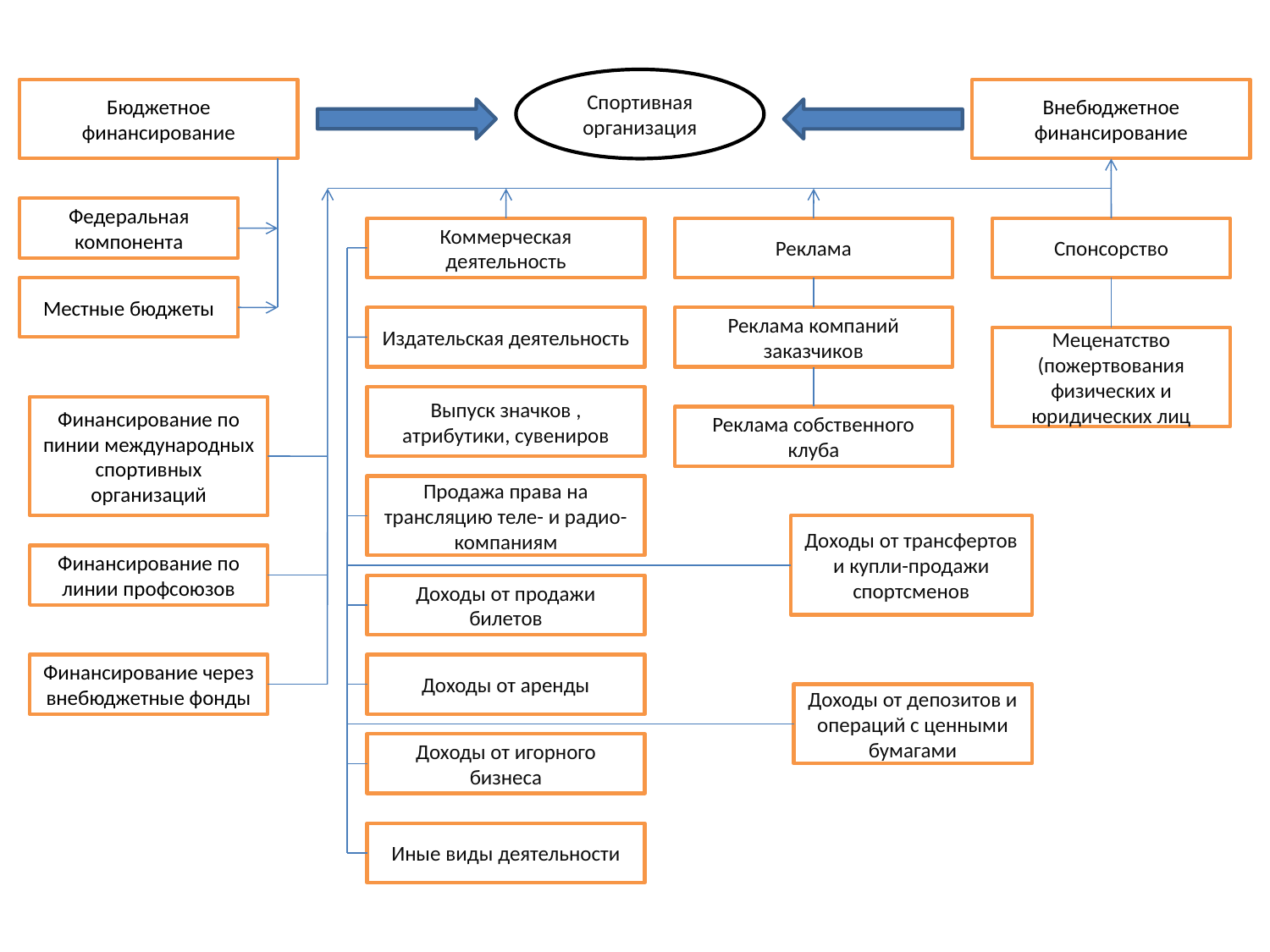

Спортивная организация
Бюджетное финансирование
Внебюджетное финансирование

Федеральная компонента
Коммерческая деятельность
Реклама
Спонсорство
Местные бюджеты
Издательская деятельность
Реклама компаний заказчиков
Меценатство (пожертвования физических и юридических лиц
Выпуск значков , атрибутики, сувениров
Финансирование по пинии международных спортивных организаций
Реклама собственного клуба
Продажа права на трансляцию теле- и радио- компаниям
Доходы от трансфертов и купли-продажи спортсменов
Финансирование по линии профсоюзов
Доходы от продажи билетов
Финансирование через внебюджетные фонды
Доходы от аренды
Доходы от депозитов и операций с ценными бумагами
Доходы от игорного бизнеса
Иные виды деятельности